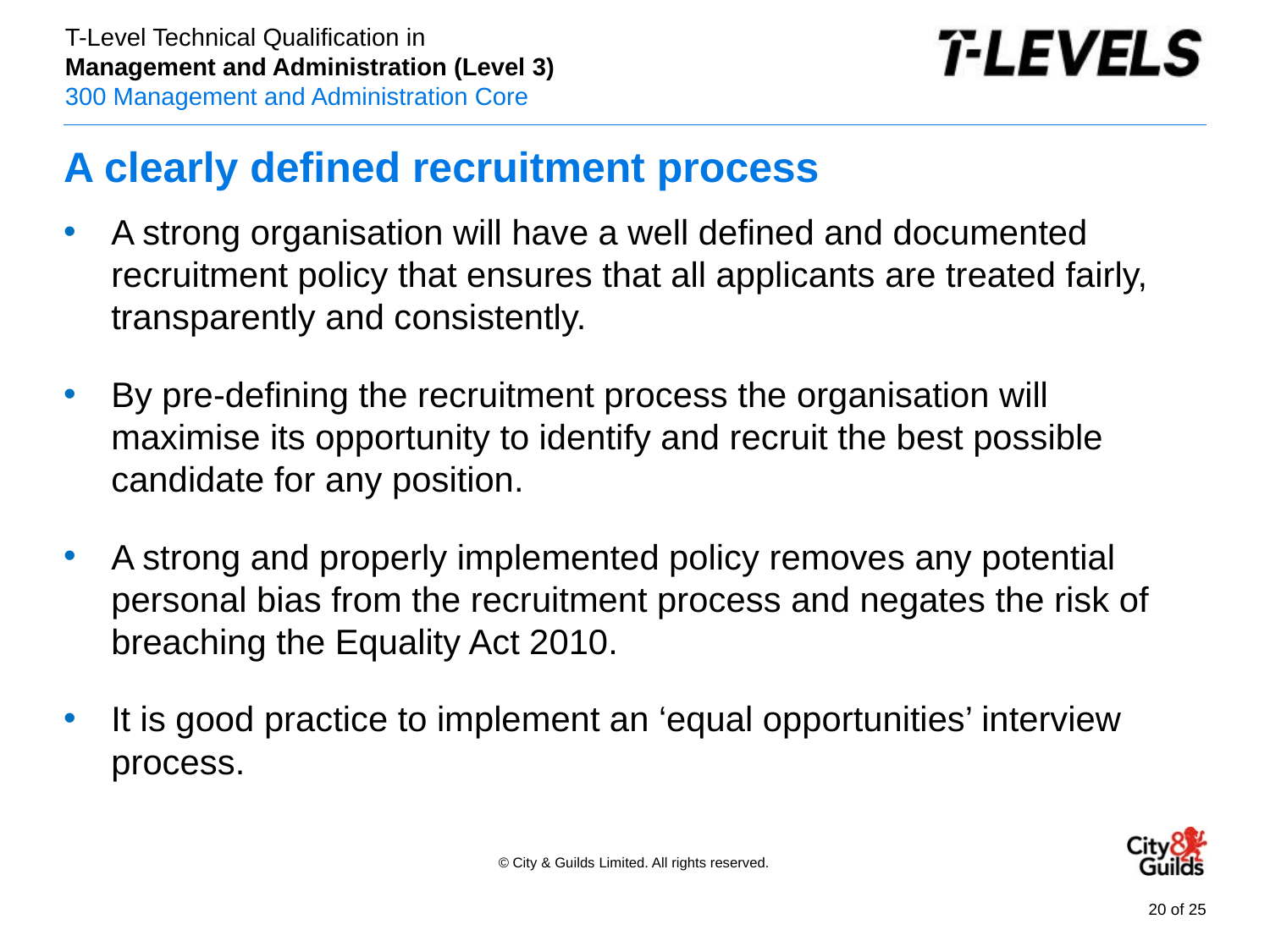

# A clearly defined recruitment process
A strong organisation will have a well defined and documented recruitment policy that ensures that all applicants are treated fairly, transparently and consistently.
By pre-defining the recruitment process the organisation will maximise its opportunity to identify and recruit the best possible candidate for any position.
A strong and properly implemented policy removes any potential personal bias from the recruitment process and negates the risk of breaching the Equality Act 2010.
It is good practice to implement an ‘equal opportunities’ interview process.